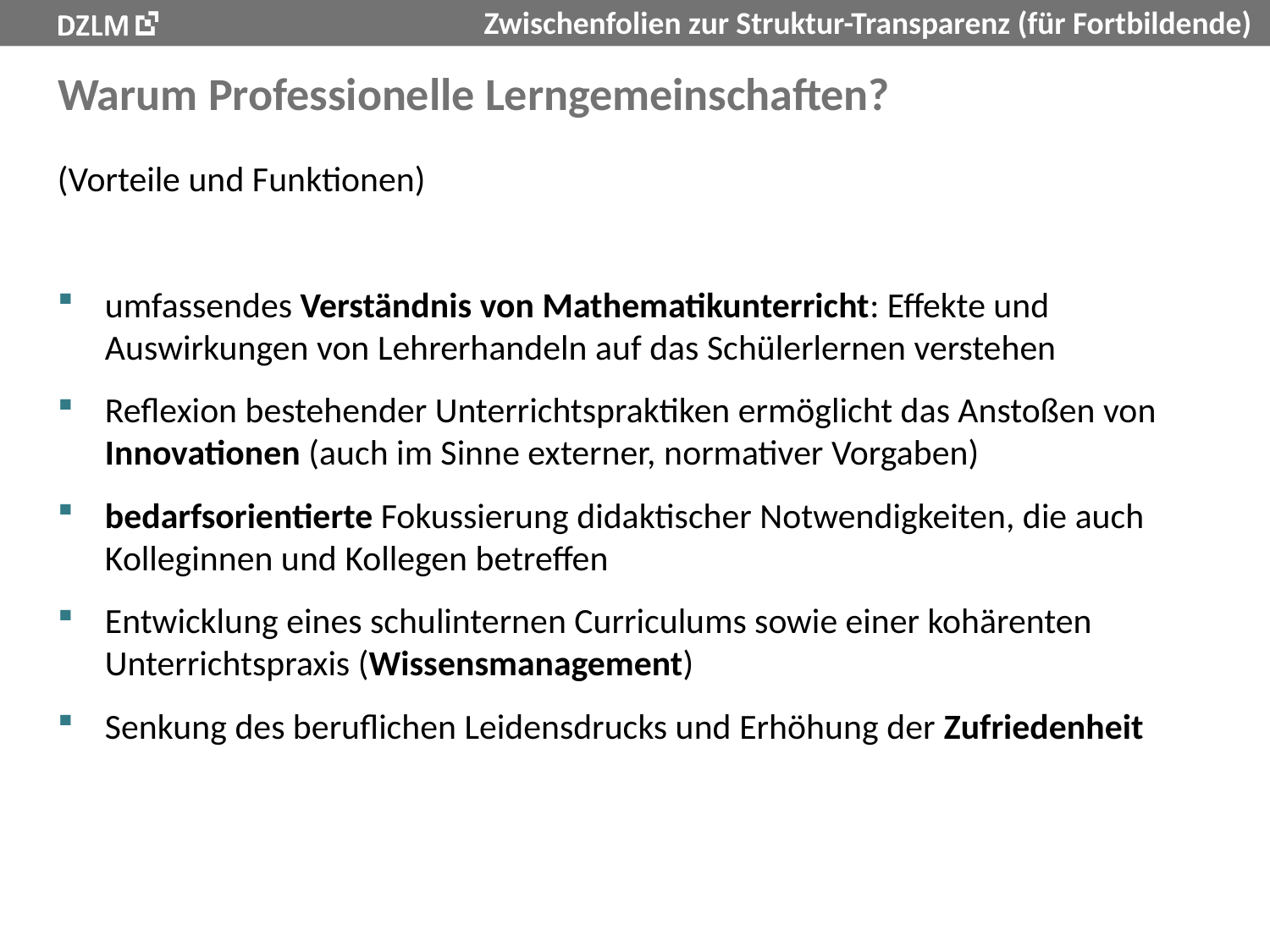

# Warum Professionelle Lerngemeinschaften?
(Vorteile und Funktionen)

umfassendes Verständnis von Mathematikunterricht: Effekte und Auswirkungen von Lehrerhandeln auf das Schülerlernen verstehen
Reflexion bestehender Unterrichtspraktiken ermöglicht das Anstoßen von Innovationen (auch im Sinne externer, normativer Vorgaben)
bedarfsorientierte Fokussierung didaktischer Notwendigkeiten, die auch Kolleginnen und Kollegen betreffen
Entwicklung eines schulinternen Curriculums sowie einer kohärenten Unterrichtspraxis (Wissensmanagement)
Senkung des beruflichen Leidensdrucks und Erhöhung der Zufriedenheit